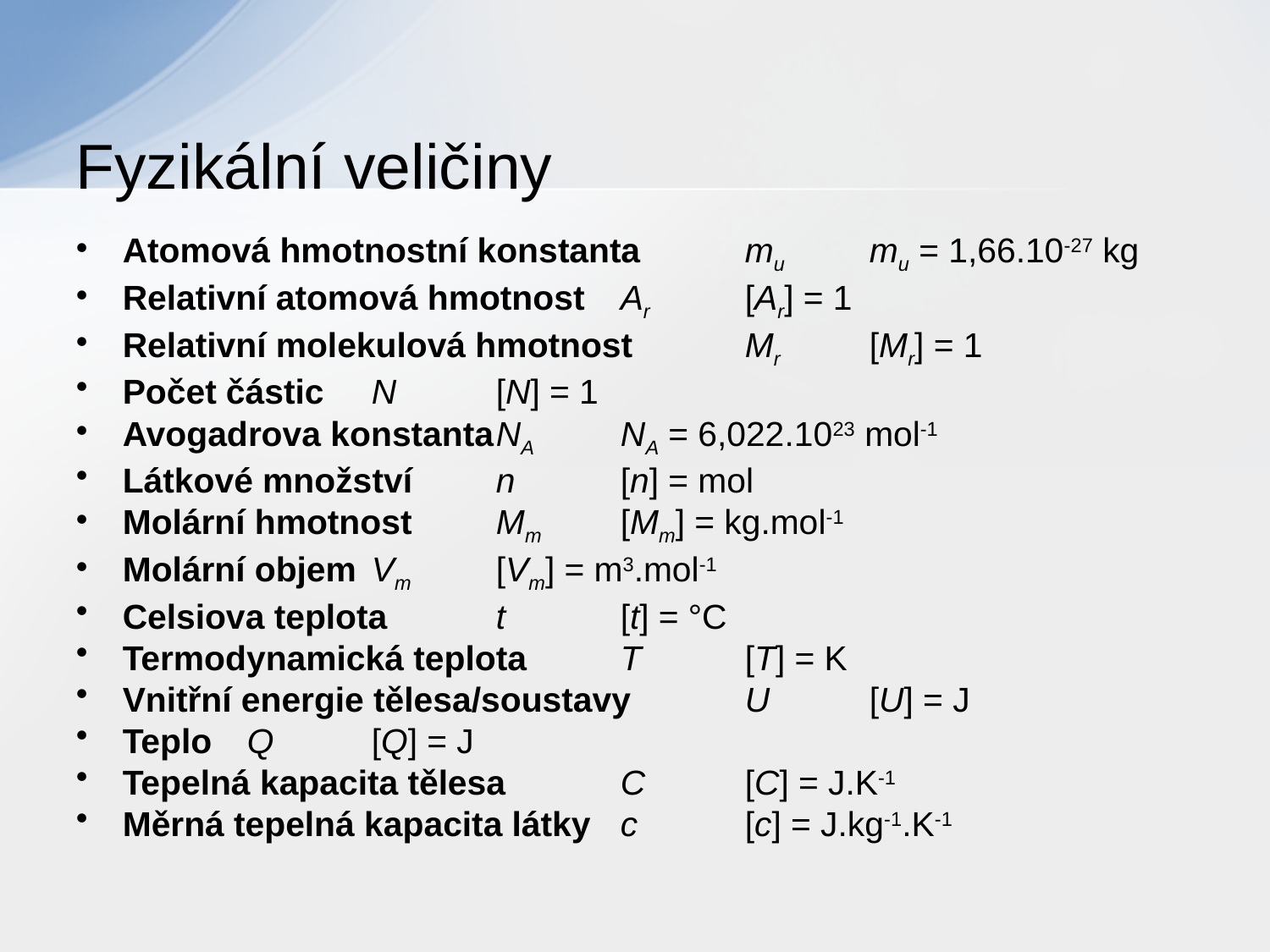

# Fyzikální veličiny
Atomová hmotnostní konstanta	mu	mu = 1,66.10-27 kg
Relativní atomová hmotnost	Ar	[Ar] = 1
Relativní molekulová hmotnost	Mr	[Mr] = 1
Počet částic				N	[N] = 1
Avogadrova konstanta		NA	NA = 6,022.1023 mol-1
Látkové množství			n	[n] = mol
Molární hmotnost			Mm	[Mm] = kg.mol-1
Molární objem			Vm	[Vm] = m3.mol-1
Celsiova teplota			t	[t] = °C
Termodynamická teplota		T	[T] = K
Vnitřní energie tělesa/soustavy	U	[U] = J
Teplo				Q	[Q] = J
Tepelná kapacita tělesa		C	[C] = J.K-1
Měrná tepelná kapacita látky	c	[c] = J.kg-1.K-1